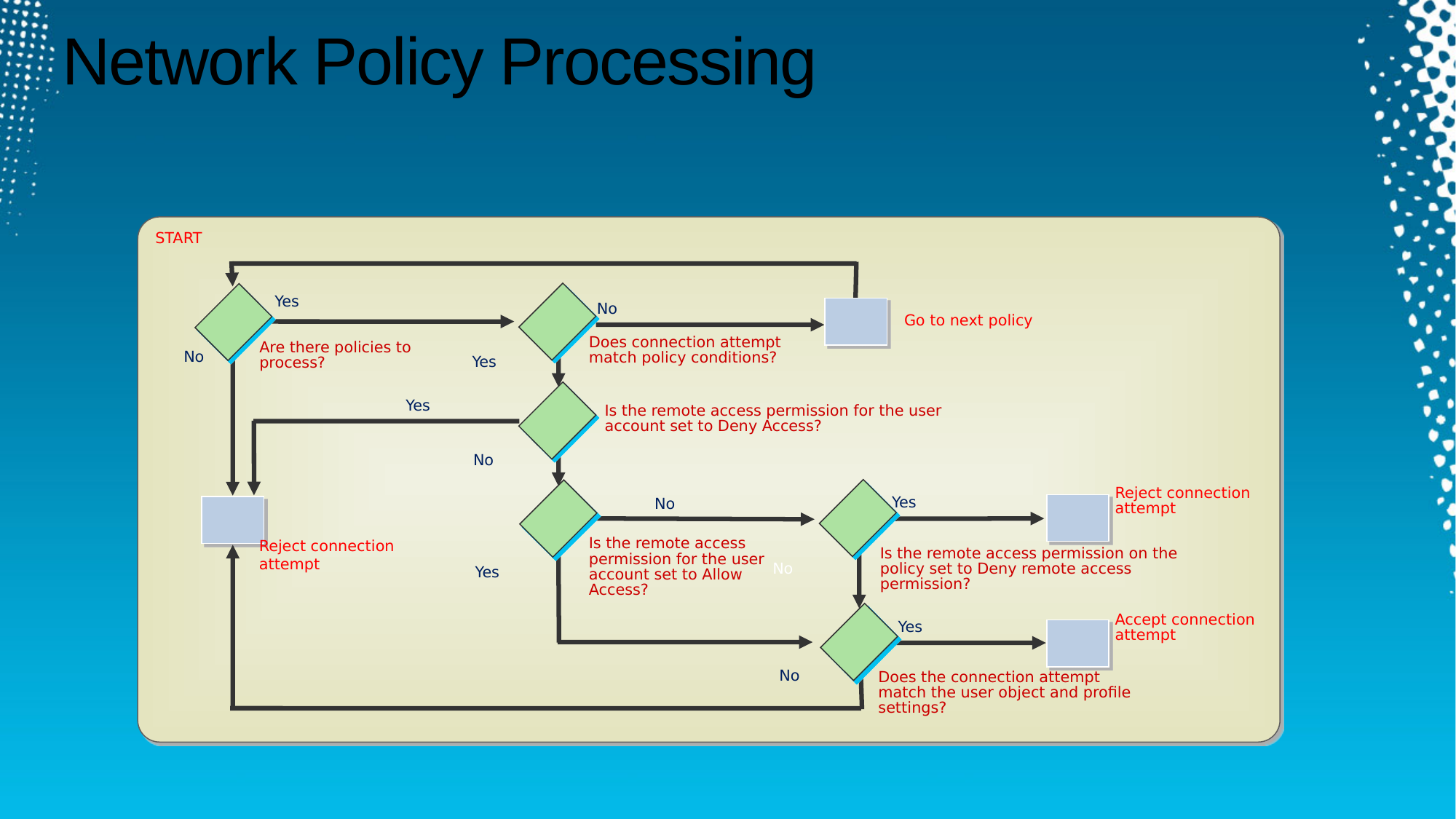

# Network Policy Processing

START

Yes
No

Go to next policy

Does connection attempt match policy conditions?
Are there policies to process?
No

Yes

Yes

Is the remote access permission for the user account set to Deny Access?

No

Reject connection attempt
Yes
No

Reject connection attempt
Is the remote access permission for the user account set to Allow Access?

Is the remote access permission on the policy set to Deny remote access permission?

No

Yes
Accept connection attempt
Yes

No
Does the connection attempt match the user object and profile settings?